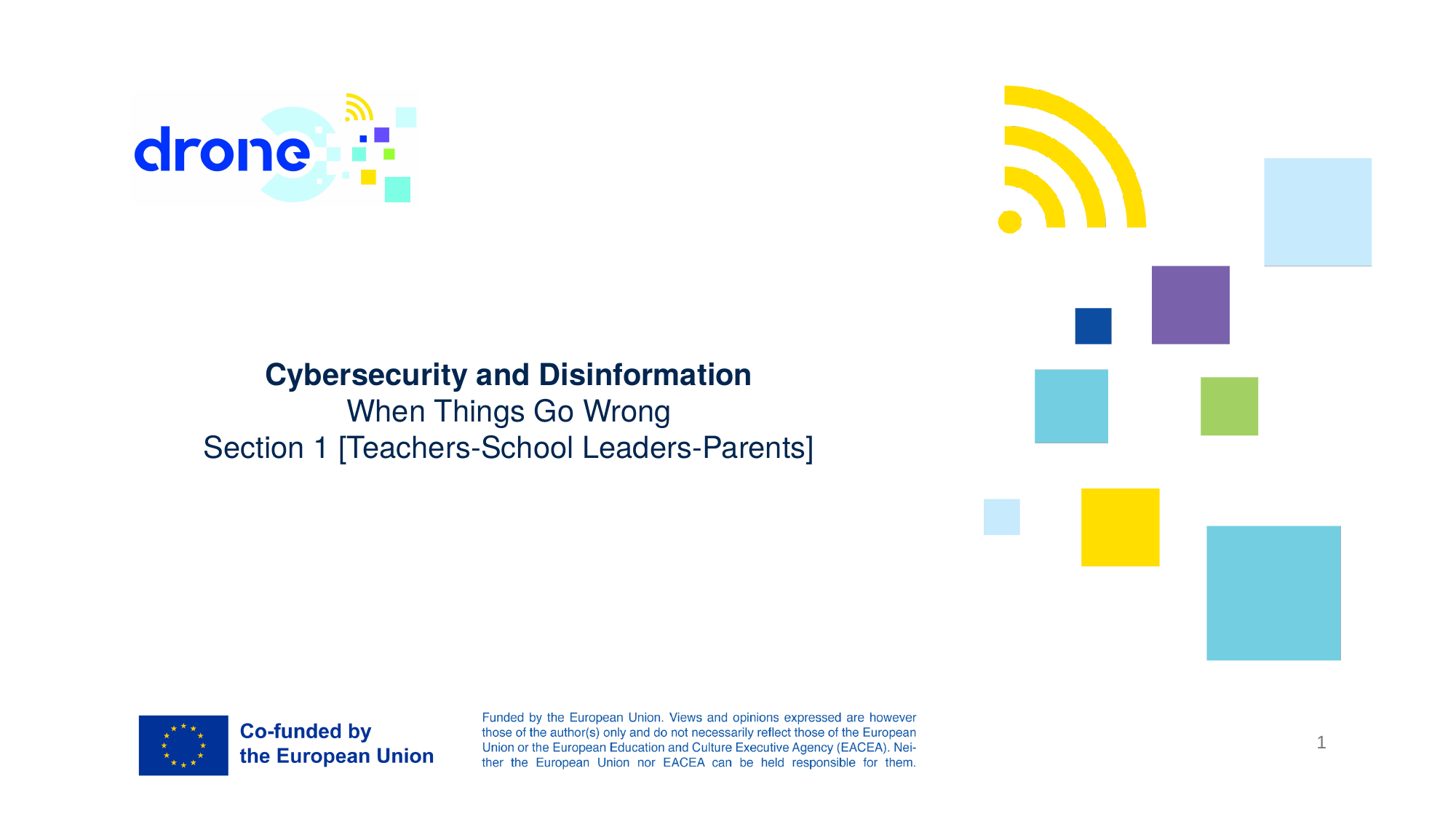

# Cybersecurity and Disinformation When Things Go Wrong Section 1 [Teachers-School Leaders-Parents]
1